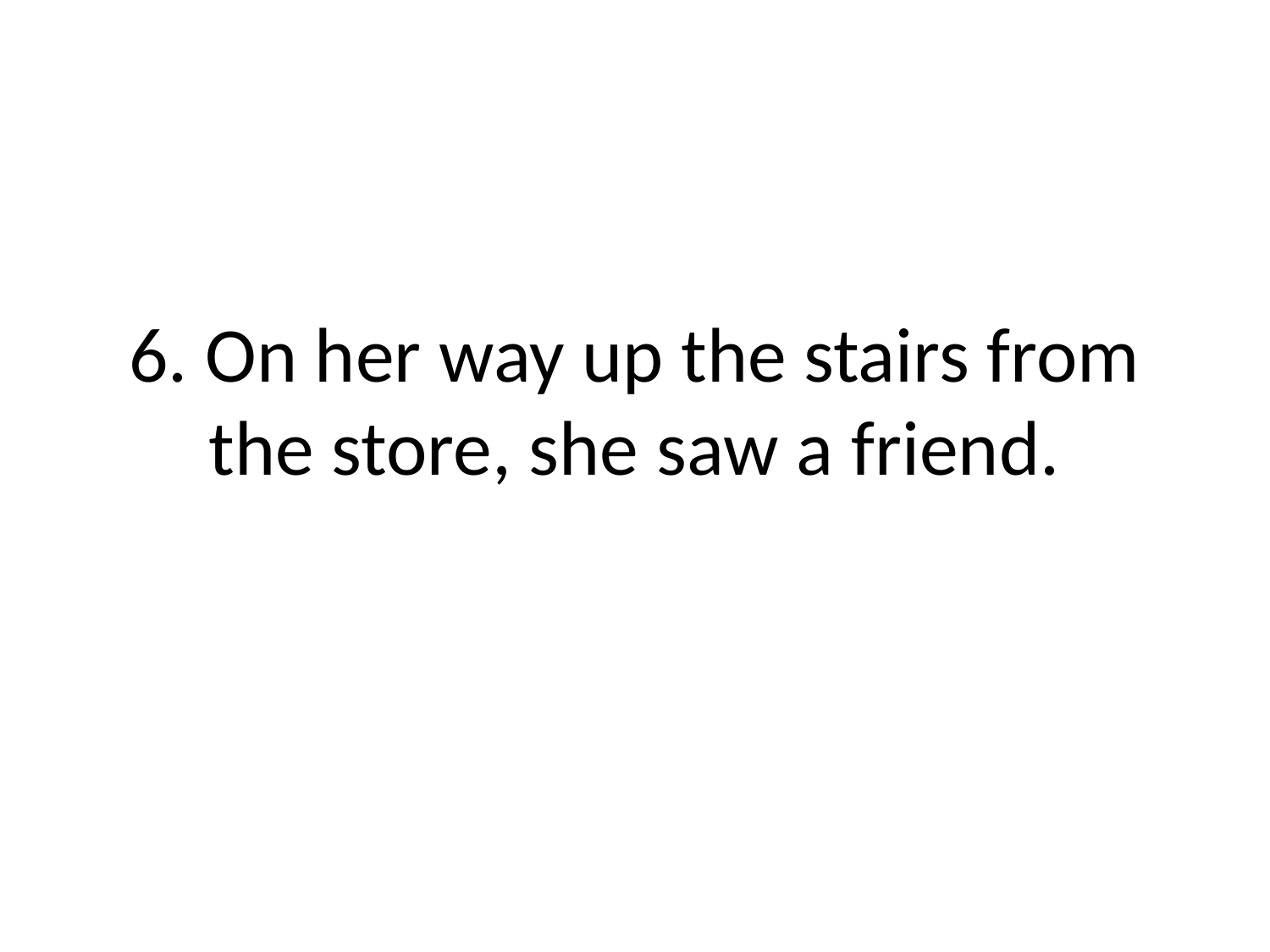

# 6. On her way up the stairs from the store, she saw a friend.